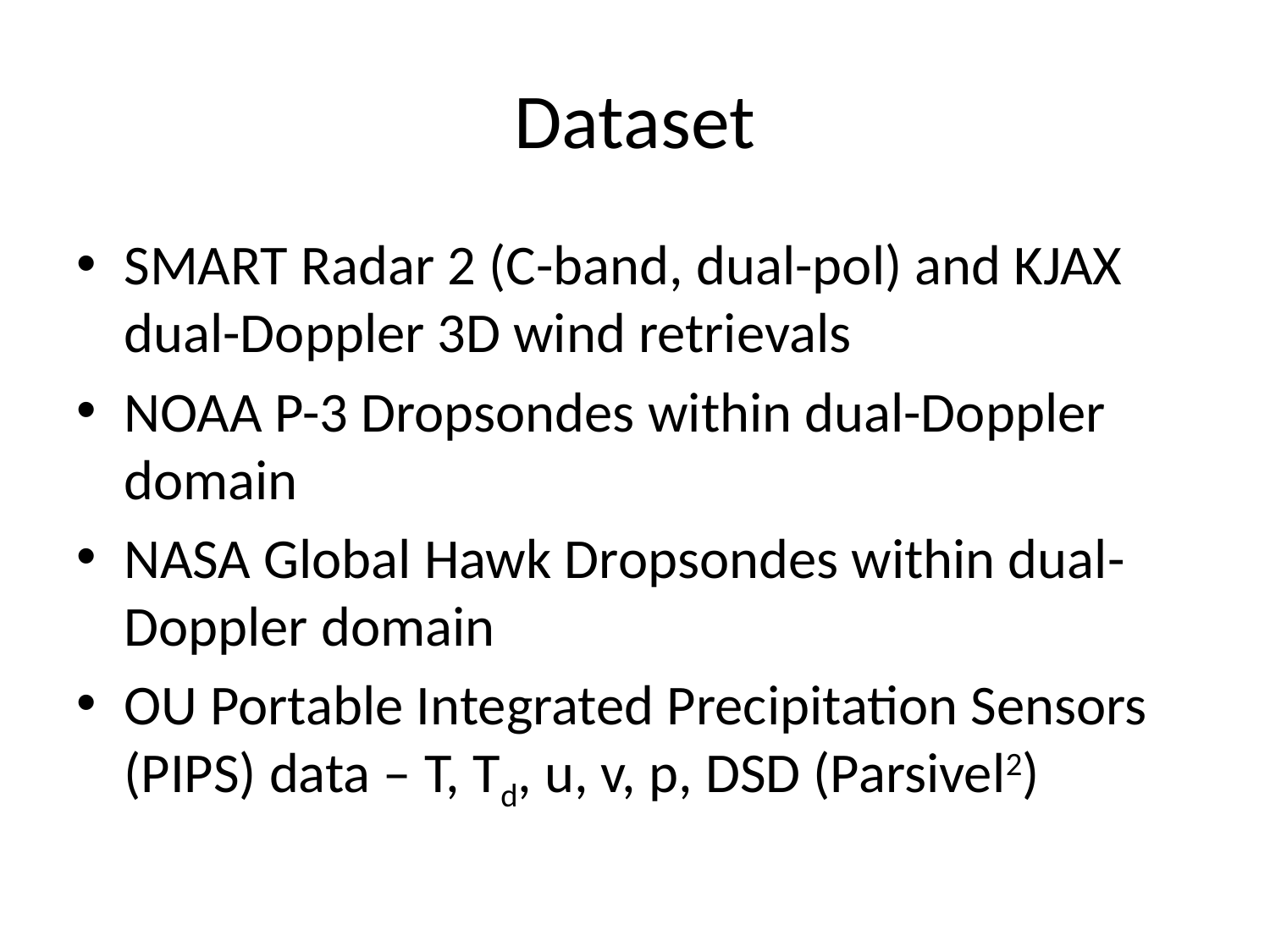

# Dataset
SMART Radar 2 (C-band, dual-pol) and KJAX dual-Doppler 3D wind retrievals
NOAA P-3 Dropsondes within dual-Doppler domain
NASA Global Hawk Dropsondes within dual-Doppler domain
OU Portable Integrated Precipitation Sensors (PIPS) data – T, Td, u, v, p, DSD (Parsivel2)